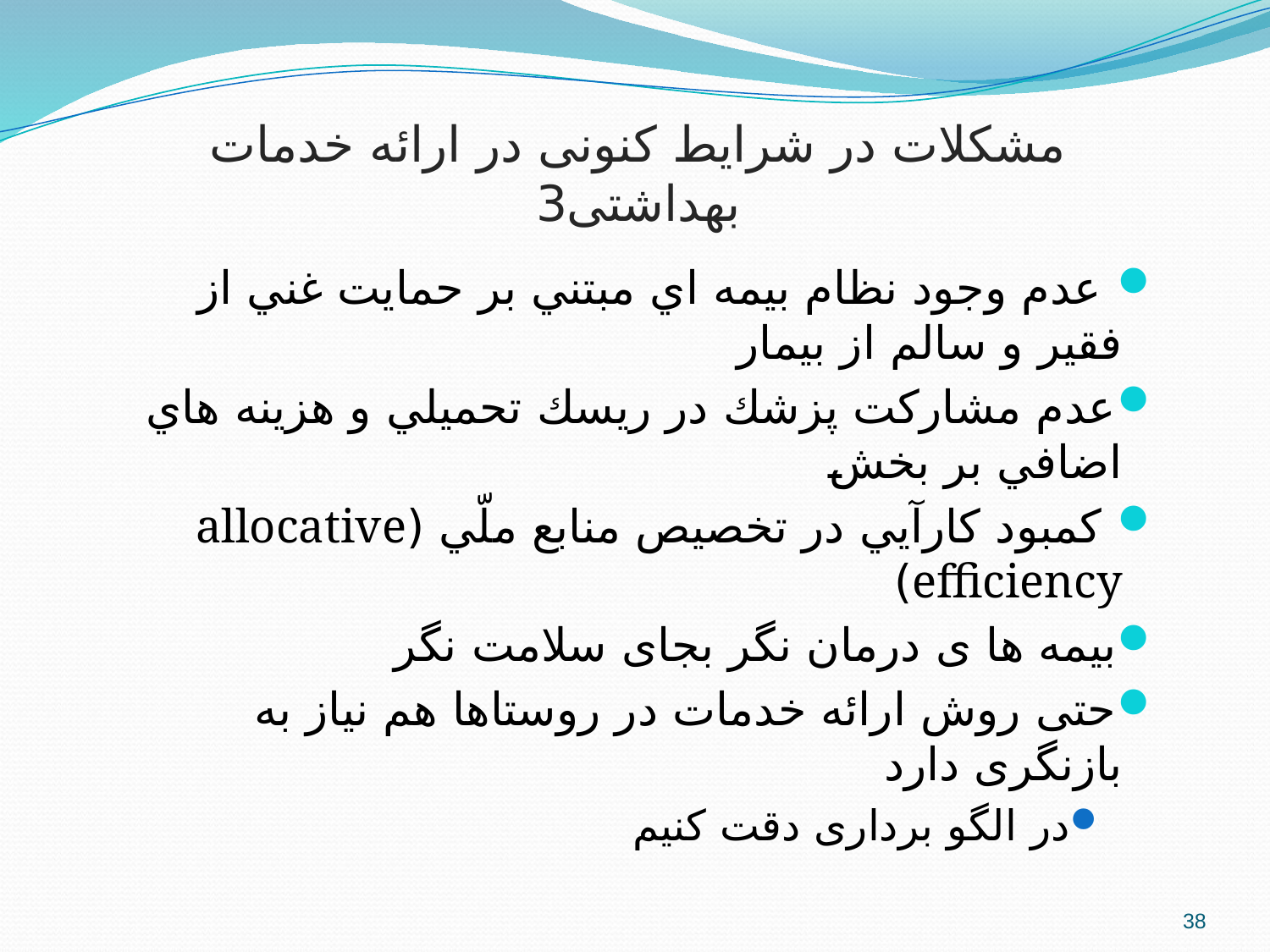

# مشکلات در شرایط کنونی در ارائه خدمات بهداشتی3
 عدم وجود نظام بيمه اي مبتني بر حمايت غني از فقير و سالم از بيمار
عدم مشاركت پزشك در ريسك تحميلي و هزينه هاي اضافي بر بخش
 کمبود کارآيي در تخصيص منابع ملّي (allocative efficiency)
بیمه ها ی درمان نگر بجای سلامت نگر
حتی روش ارائه خدمات در روستاها هم نیاز به بازنگری دارد
در الگو برداری دقت کنیم
38